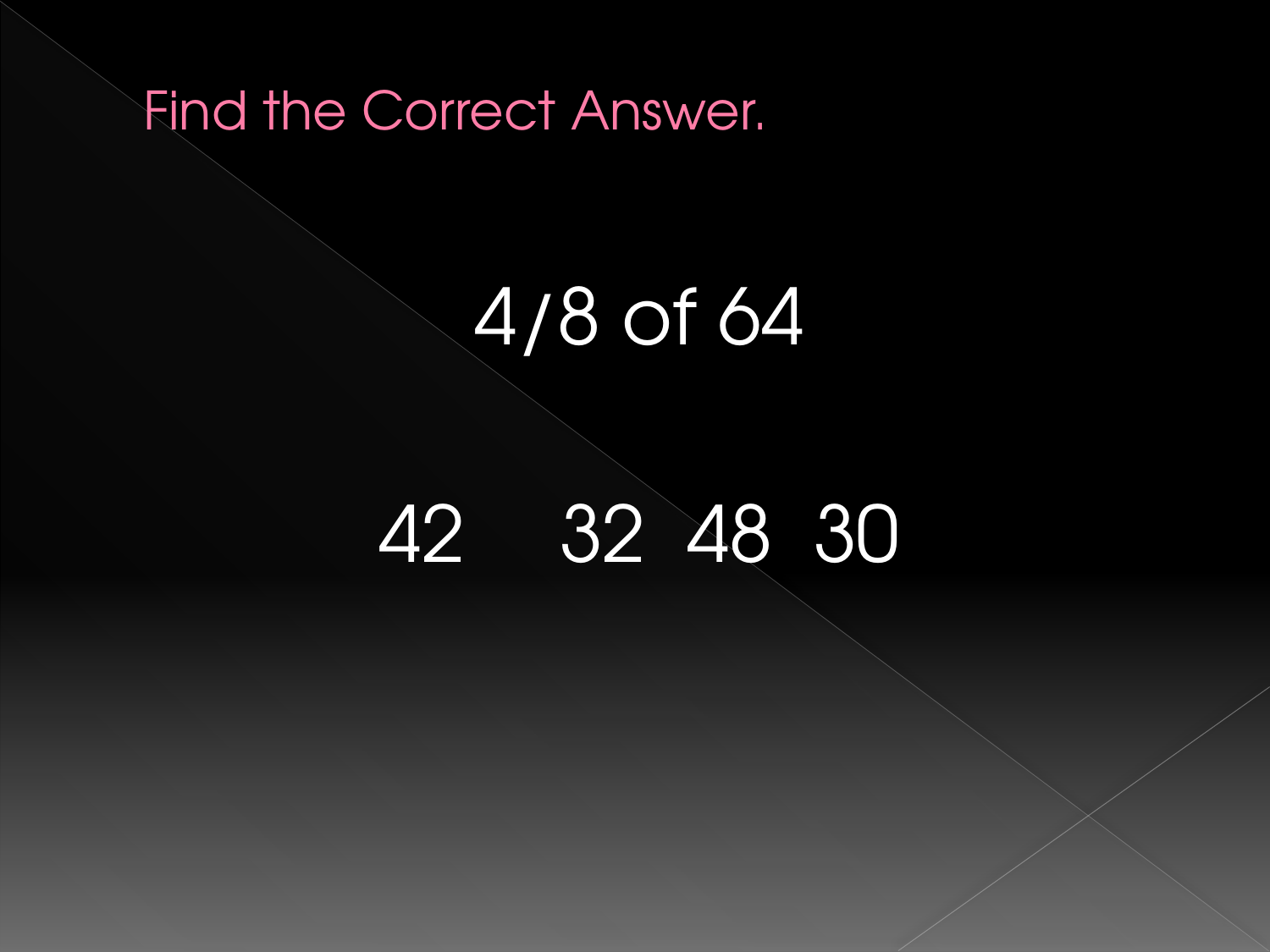

# Find the Correct Answer.
4/8 of 64

42	32	48	30